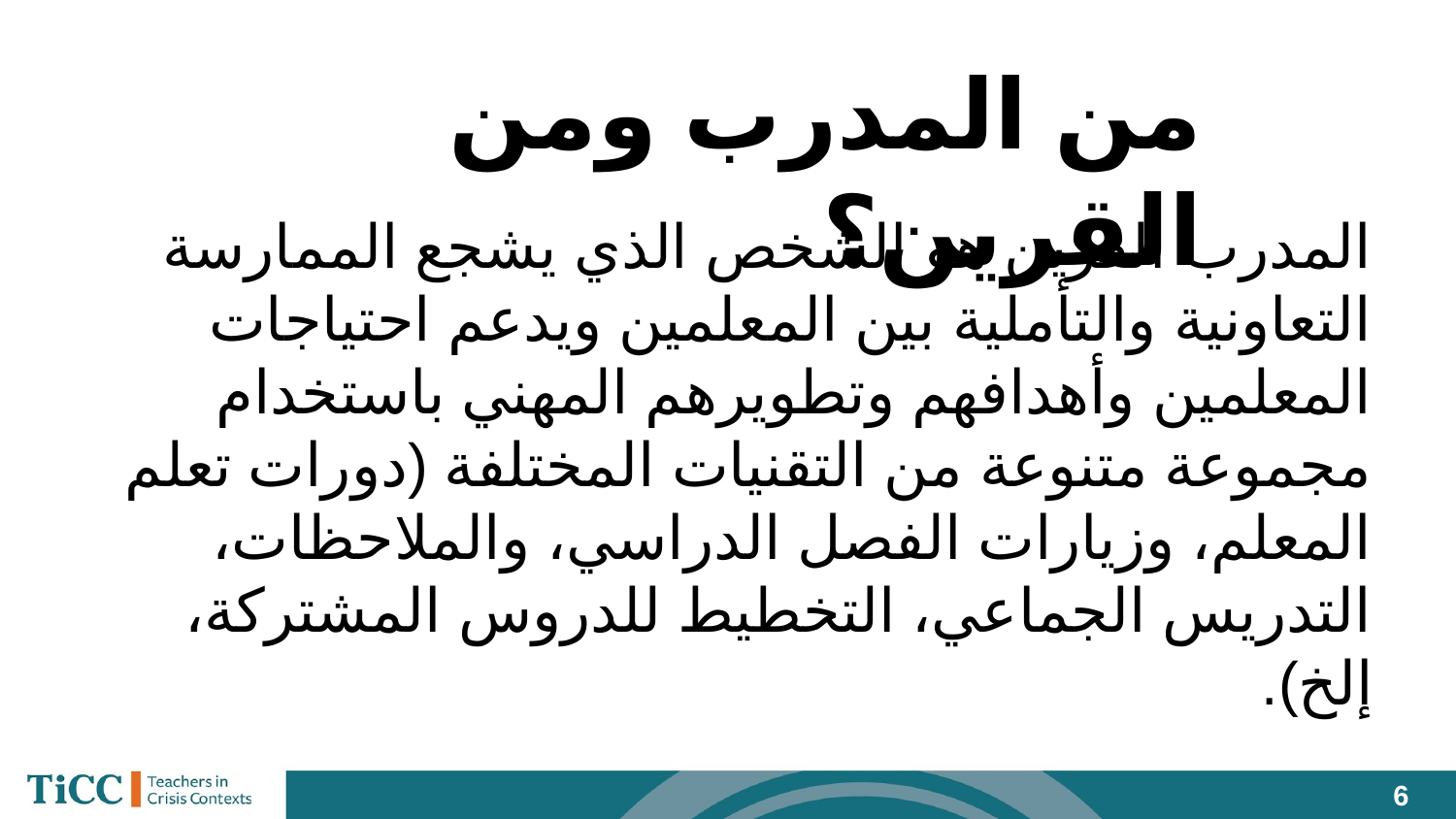

من المدرب ومن القرين؟
المدرب القرين هو الشخص الذي يشجع الممارسة التعاونية والتأملية بين المعلمين ويدعم احتياجات المعلمين وأهدافهم وتطويرهم المهني باستخدام مجموعة متنوعة من التقنيات المختلفة (دورات تعلم المعلم، وزيارات الفصل الدراسي، والملاحظات، التدريس الجماعي، التخطيط للدروس المشتركة، إلخ).
6